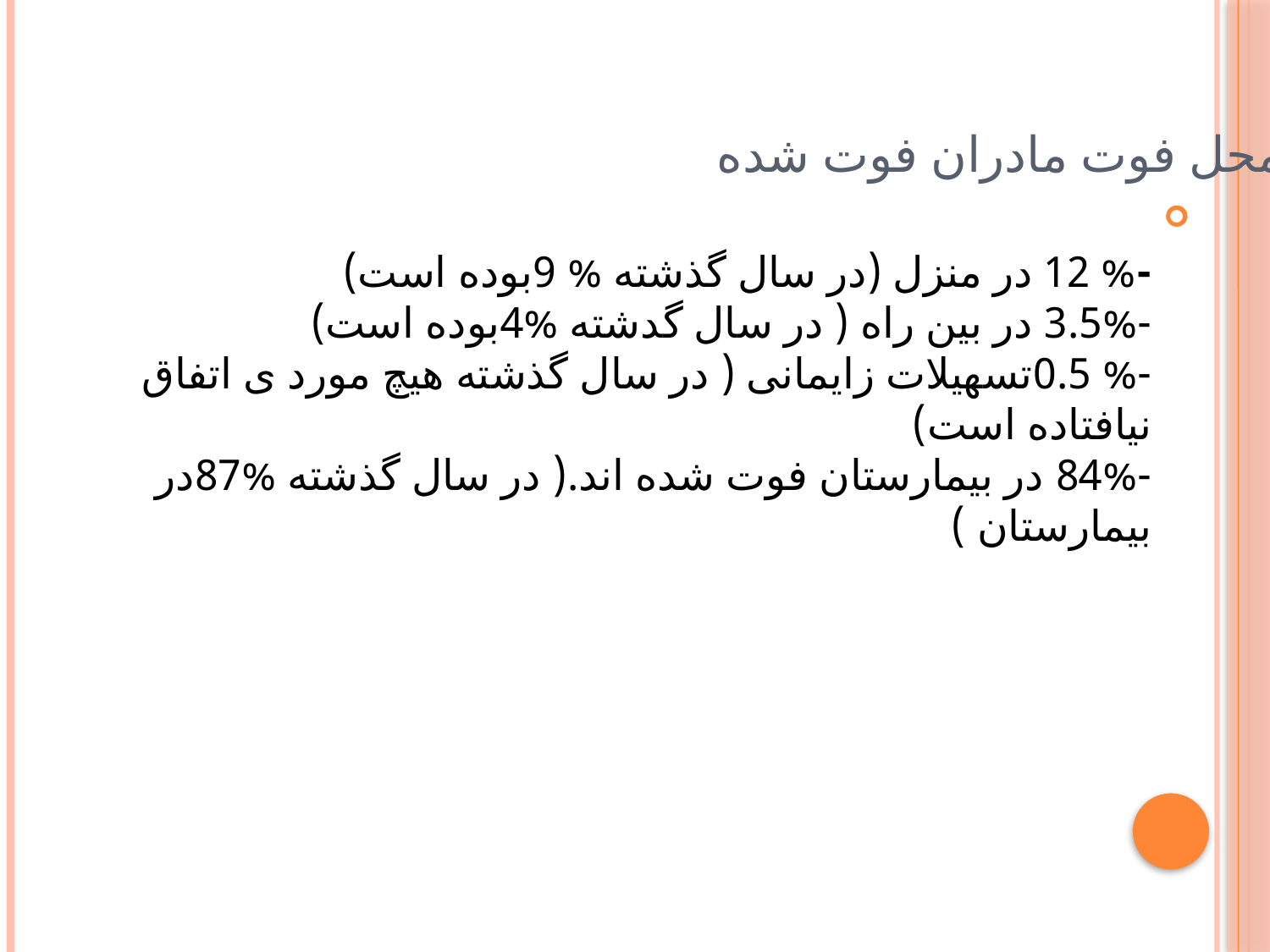

# محل فوت مادران فوت شده
-% 12 در منزل (در سال گذشته % 9بوده است)
-%3.5 در بین راه ( در سال گدشته %4بوده است)
-% 0.5تسهیلات زایمانی ( در سال گذشته هیچ مورد ی اتفاق نیافتاده است)
-%84 در بیمارستان فوت شده اند.( در سال گذشته %87در بیمارستان )